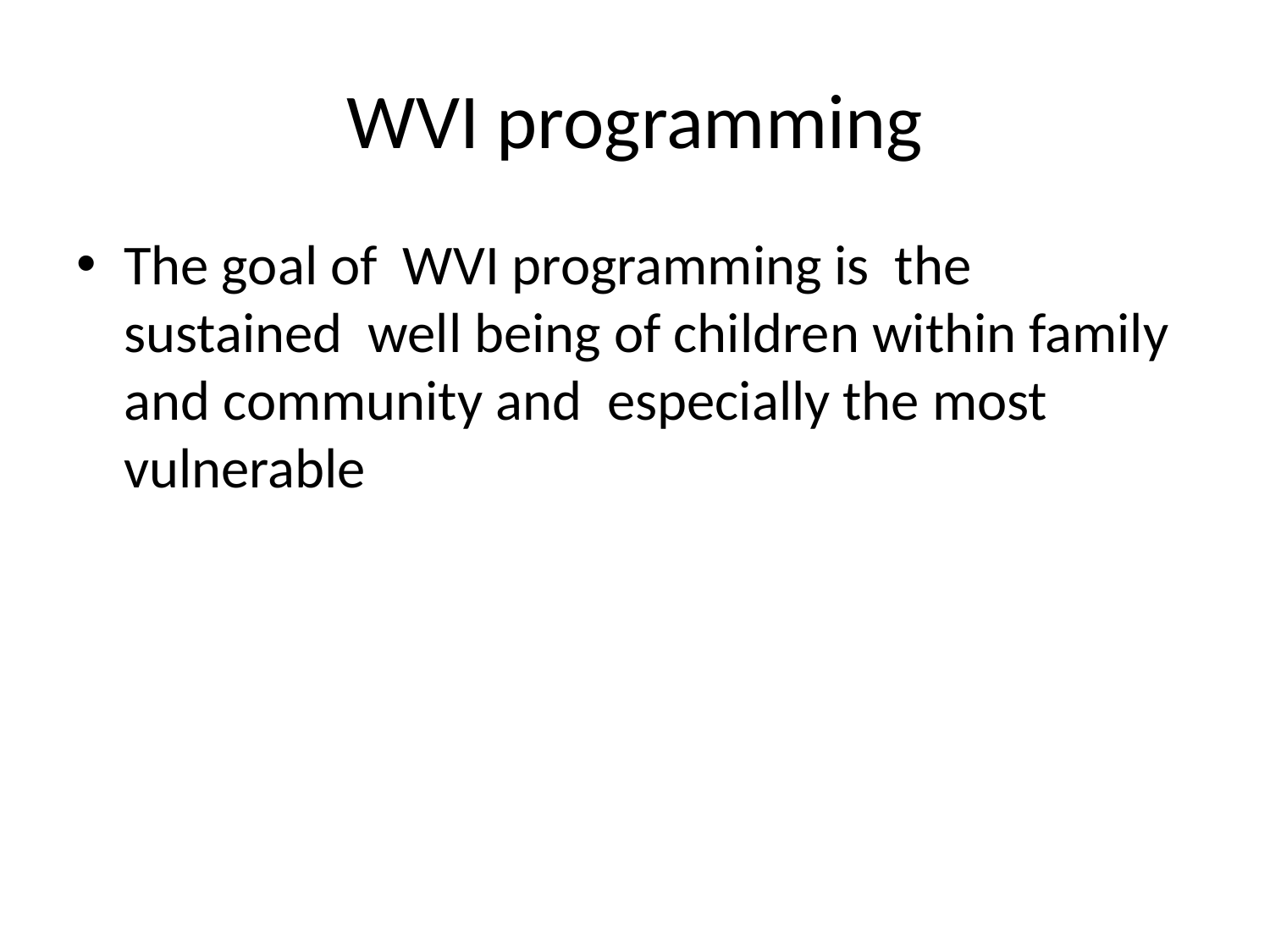

# WVI programming
The goal of  WVI programming is  the sustained  well being of children within family and community and  especially the most vulnerable